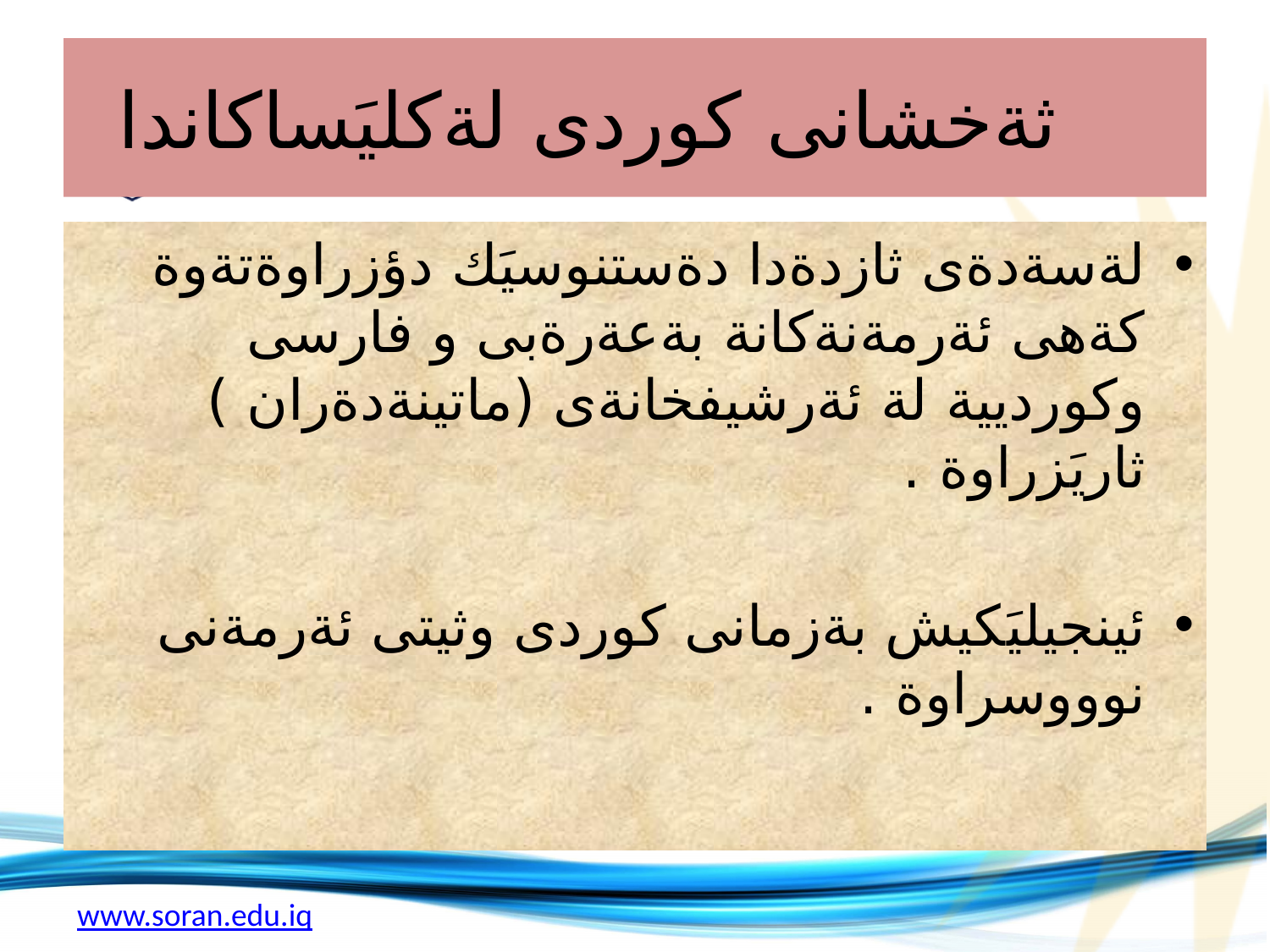

# ثةخشانى كوردى لةكليَساكاندا
لةسةدةى ثازدةدا دةستنوسيَك دؤزراوةتةوة كةهى ئةرمةنةكانة بةعةرةبى و فارسى وكورديية لة ئةرشيفخانةى (ماتينةدةران ) ثاريَزراوة .

ئينجيليَكيش بةزمانى كوردى وثيتى ئةرمةنى نوووسراوة .